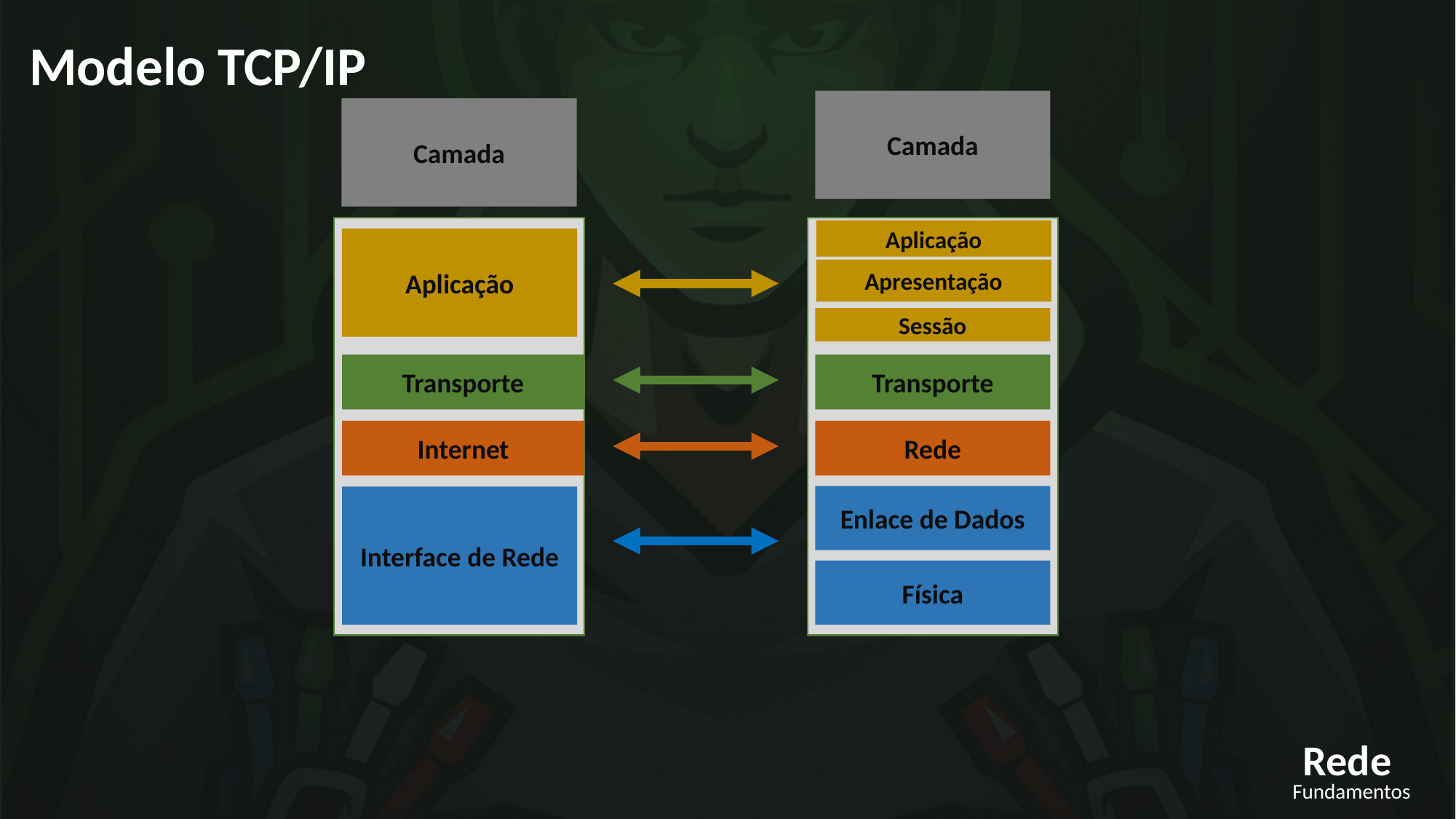

Modelo TCP/IP
Camada
Camada

Aplicação
Aplicação
Apresentação
Sessão
Transporte
Transporte
Internet
Rede
Enlace de Dados
Interface de Rede
Física
Rede
Fundamentos